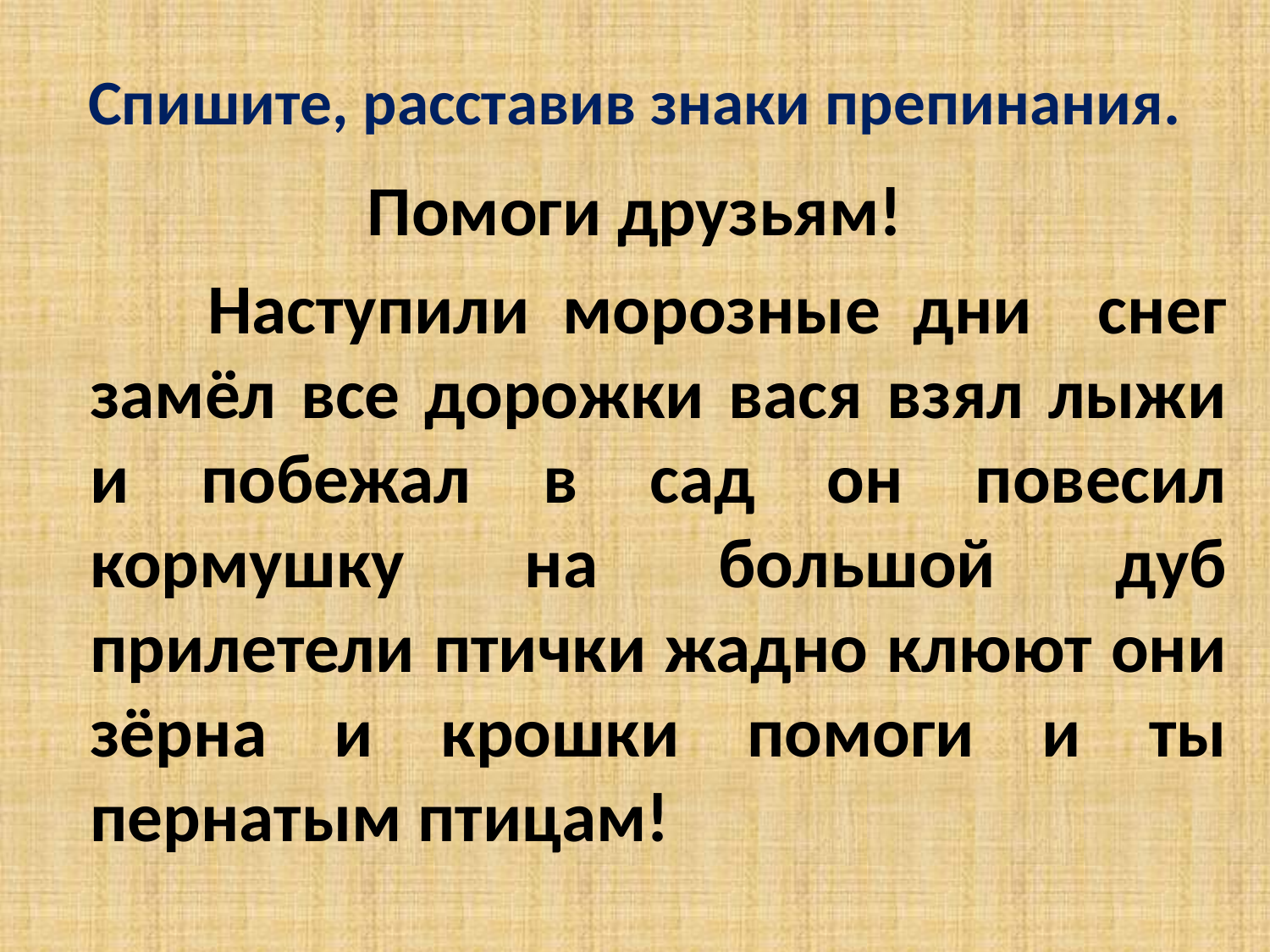

# Спишите, расставив знаки препинания.
Помоги друзьям!
     Наступили морозные дни  снег замёл все дорожки вася взял лыжи и побежал в сад он повесил кормушку на большой дуб прилетели птички жадно клюют они зёрна и крошки помоги и ты пернатым птицам!